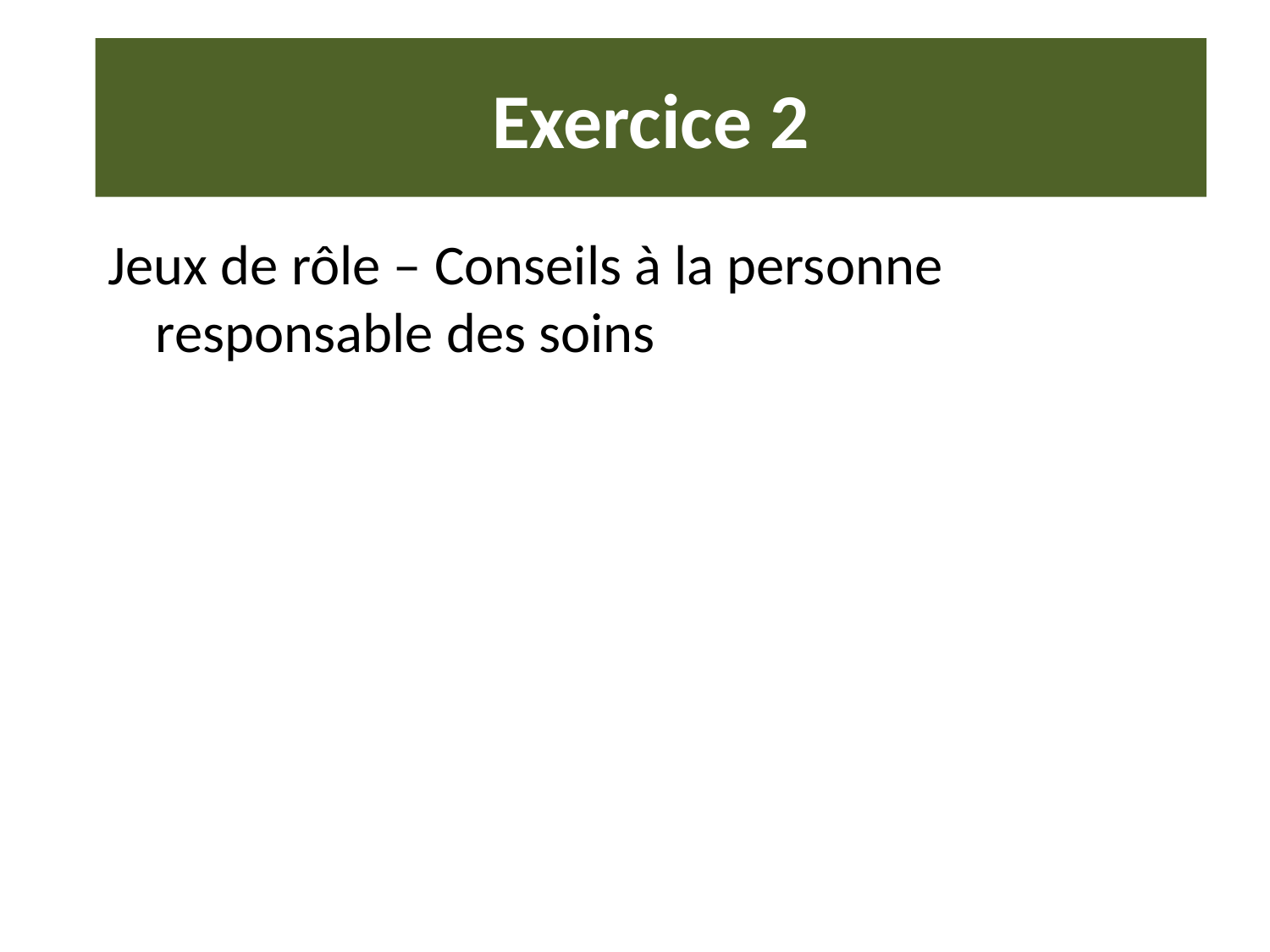

# Exercice 2
Jeux de rôle – Conseils à la personne responsable des soins